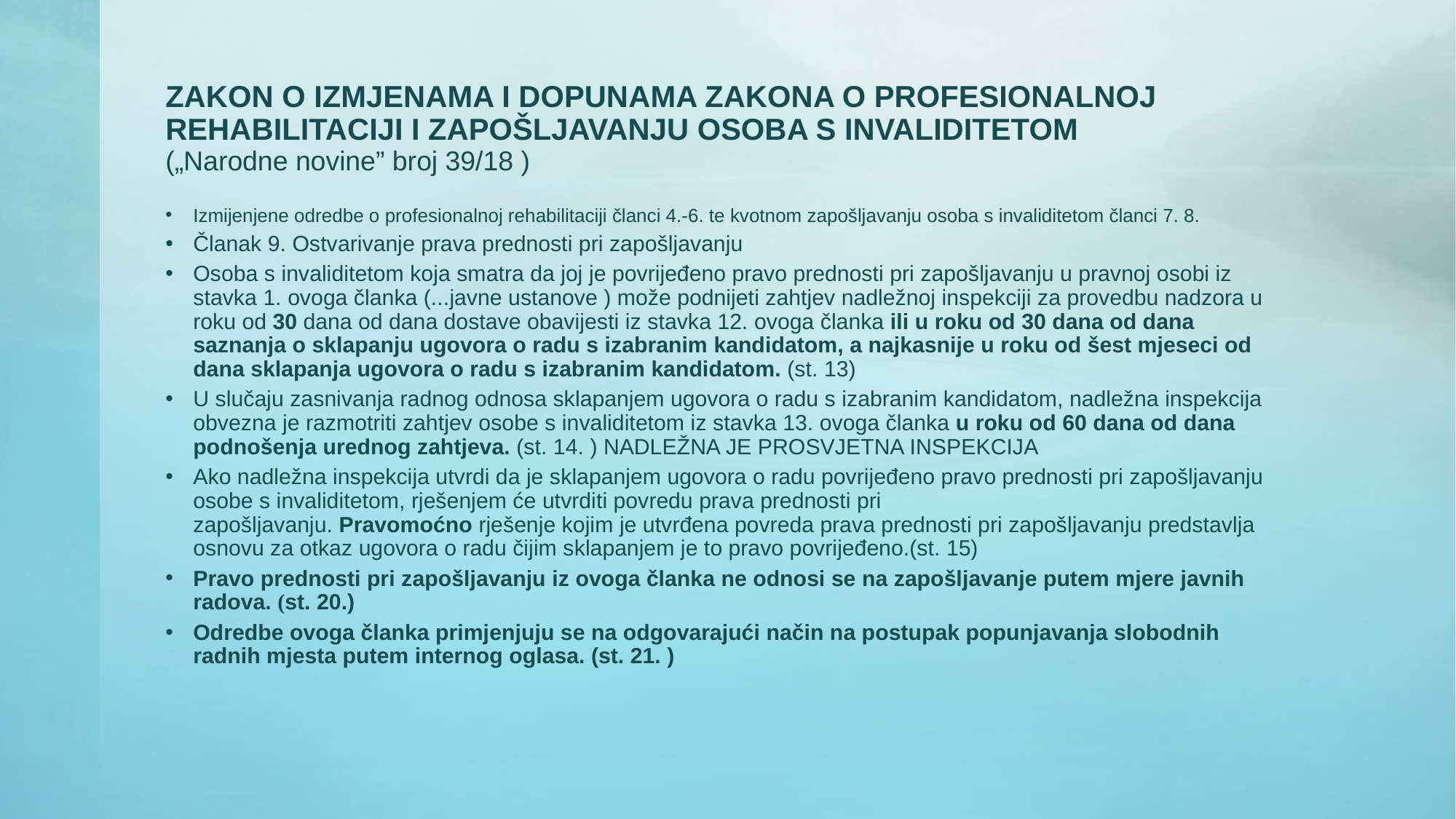

# ZAKON O IZMJENAMA I DOPUNAMA ZAKONA O PROFESIONALNOJ REHABILITACIJI I ZAPOŠLJAVANJU OSOBA S INVALIDITETOM („Narodne novine” broj 39/18 )
Izmijenjene odredbe o profesionalnoj rehabilitaciji članci 4.-6. te kvotnom zapošljavanju osoba s invaliditetom članci 7. 8.
Članak 9. Ostvarivanje prava prednosti pri zapošljavanju
Osoba s invaliditetom koja smatra da joj je povrijeđeno pravo prednosti pri zapošljavanju u pravnoj osobi iz stavka 1. ovoga članka (...javne ustanove ) može podnijeti zahtjev nadležnoj inspekciji za provedbu nadzora u roku od 30 dana od dana dostave obavijesti iz stavka 12. ovoga članka ili u roku od 30 dana od dana saznanja o sklapanju ugovora o radu s izabranim kandidatom, a najkasnije u roku od šest mjeseci od dana sklapanja ugovora o radu s izabranim kandidatom. (st. 13)
U slučaju zasnivanja radnog odnosa sklapanjem ugovora o radu s izabranim kandidatom, nadležna inspekcija obvezna je razmotriti zahtjev osobe s invaliditetom iz stavka 13. ovoga članka u roku od 60 dana od dana podnošenja urednog zahtjeva. (st. 14. ) NADLEŽNA JE PROSVJETNA INSPEKCIJA
Ako nadležna inspekcija utvrdi da je sklapanjem ugovora o radu povrijeđeno pravo prednosti pri zapošljavanju osobe s invaliditetom, rješenjem će utvrditi povredu prava prednosti pri zapošljavanju. Pravomoćno rješenje kojim je utvrđena povreda prava prednosti pri zapošljavanju predstavlja osnovu za otkaz ugovora o radu čijim sklapanjem je to pravo povrijeđeno.(st. 15)
Pravo prednosti pri zapošljavanju iz ovoga članka ne odnosi se na zapošljavanje putem mjere javnih radova. (st. 20.)
Odredbe ovoga članka primjenjuju se na odgovarajući način na postupak popunjavanja slobodnih radnih mjesta putem internog oglasa. (st. 21. )